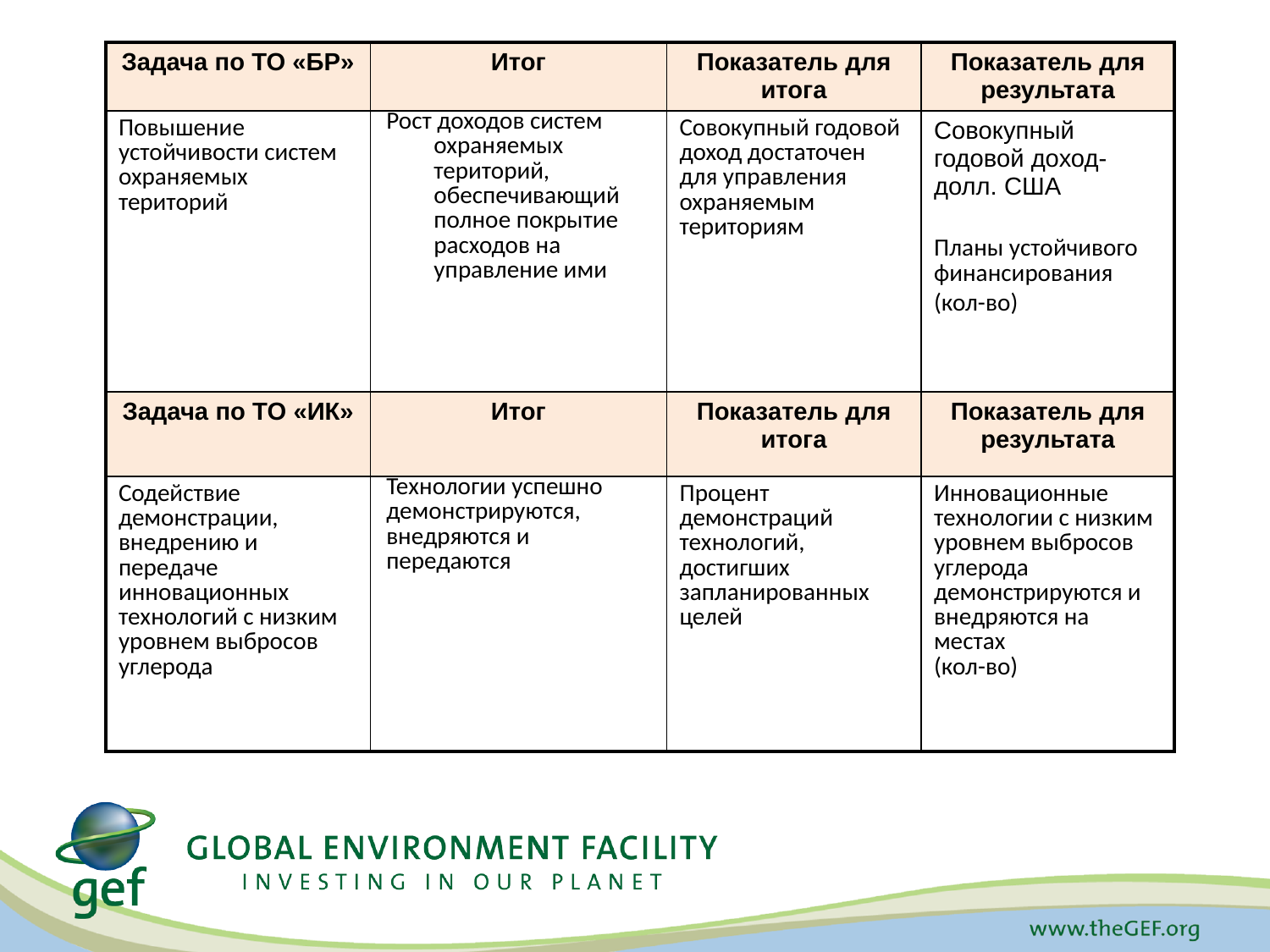

| Задача по ТО «БР» | Итог | Показатель для итога | Показатель для результата |
| --- | --- | --- | --- |
| Повышение устойчивости систем охраняемых територий | Рост доходов систем охраняемых територий, обеспечивающий полное покрытие расходов на управление ими | Совокупный годовой доход достаточен для управления охраняемым териториям | Совокупный годовой доход- долл. США Планы устойчивого финансирования (кол-во) |
| Задача по ТО «ИК» | Итог | Показатель для итога | Показатель для результата |
| Содействие демонстрации, внедрению и передаче инновационных технологий с низким уровнем выбросов углерода | Технологии успешно демонстрируются, внедряются и передаются | Процент демонстраций технологий, достигших запланированных целей | Инновационные технологии с низким уровнем выбросов углерода демонстрируются и внедряются на местах (кол-во) |